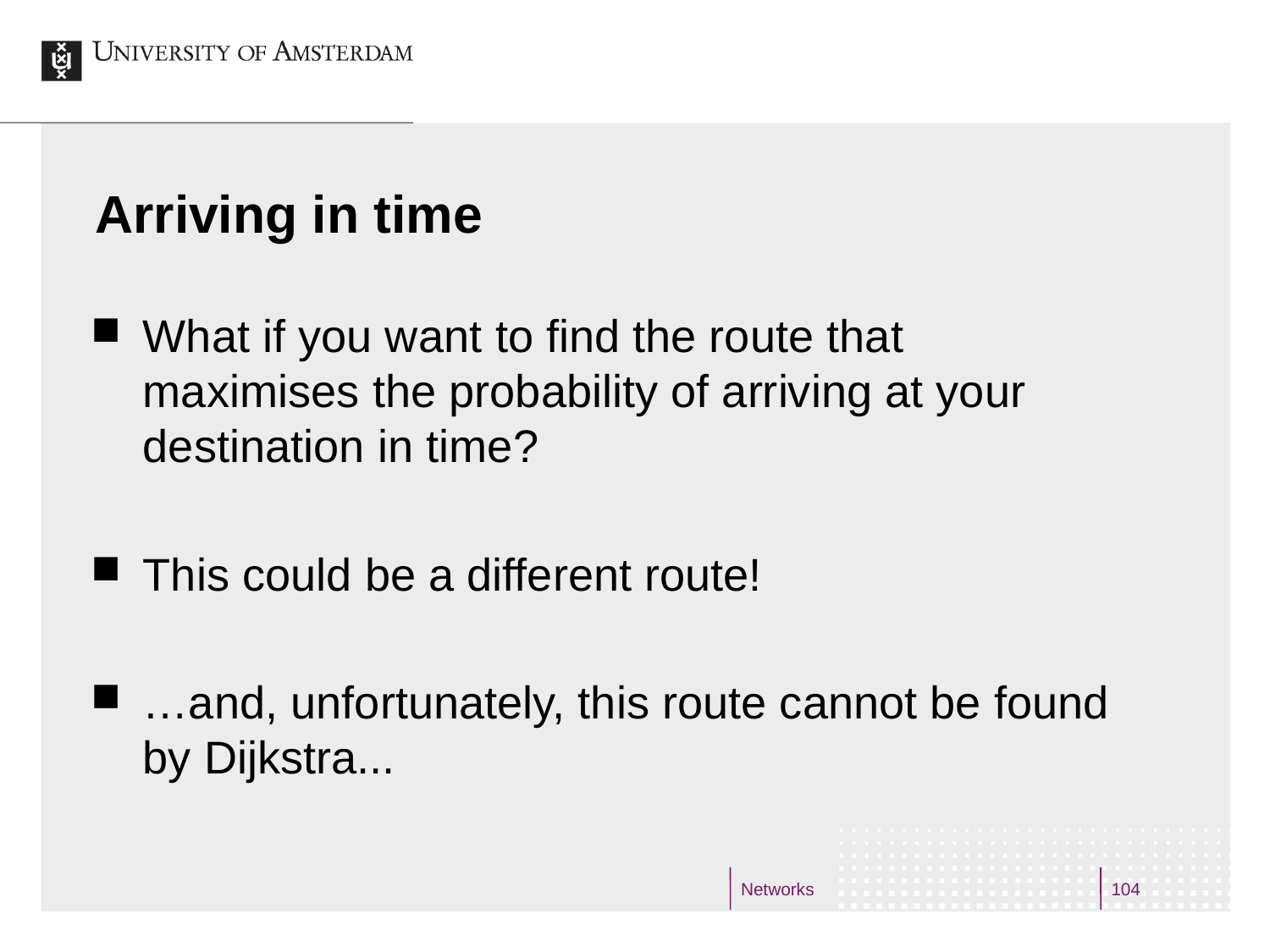

# Arriving in time
What if you want to find the route that maximises the probability of arriving at your destination in time?

This could be a different route!

…and, unfortunately, this route cannot be found by Dijkstra...
Networks
104